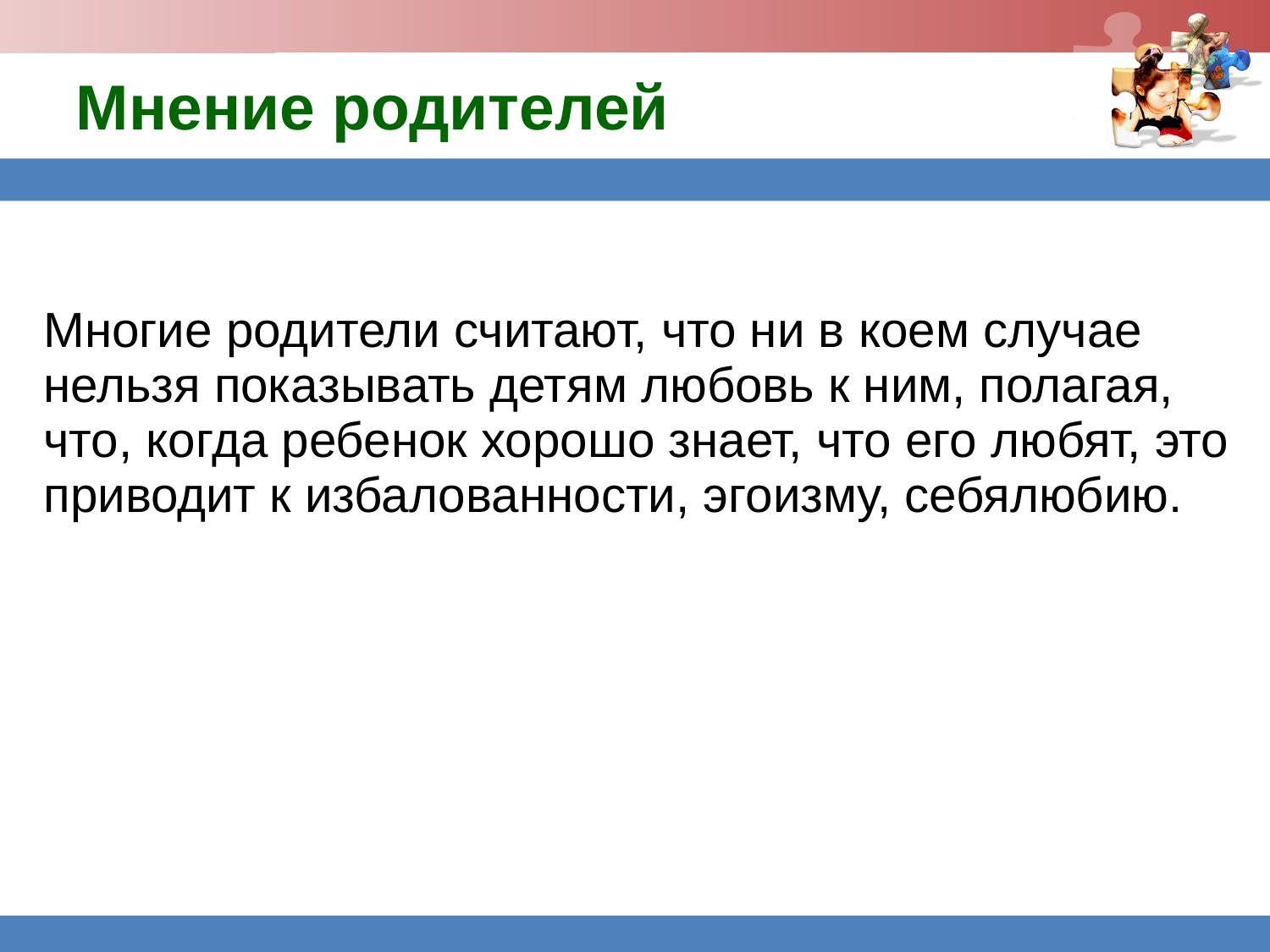

Мнение родителей
| Многие родители считают, что ни в коем случае нельзя показывать детям любовь к ним, полагая, что, когда ребенок хорошо знает, что его любят, это приводит к избалованности, эгоизму, себялюбию. |
| --- |